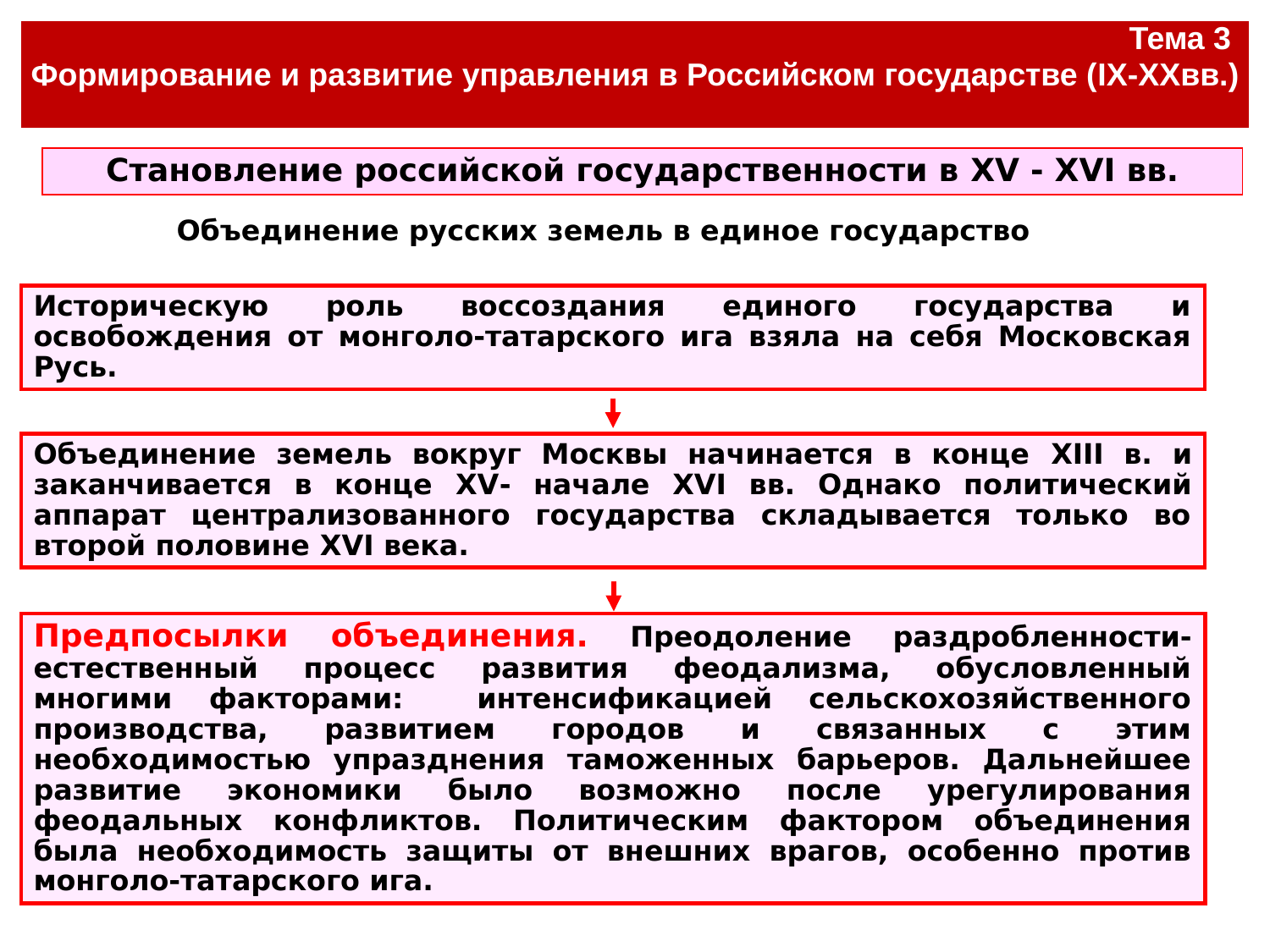

| Тема 3 Формирование и развитие управления в Российском государстве (IX-XXвв.) |
| --- |
#
Становление российской государственности в XV - XVI вв.
Объединение русских земель в единое государство
Историческую роль воссоздания единого государства и освобождения от монголо-татарского ига взяла на себя Московская Русь.

Объединение земель вокруг Москвы начинается в конце XIII в. и заканчивается в конце XV- начале XVI вв. Однако политический аппарат централизованного государства складывается только во второй половине XVI века.

Предпосылки объединения. Преодоление раздробленности- естественный процесс развития феодализма, обусловленный многими факторами:  интенсификацией сельскохозяйственного производства, развитием городов и связанных с этим необходимостью упразднения таможенных барьеров. Дальнейшее развитие экономики было возможно после урегулирования феодальных конфликтов. Политическим фактором объединения была необходимость защиты от внешних врагов, особенно против монголо-татарского ига.